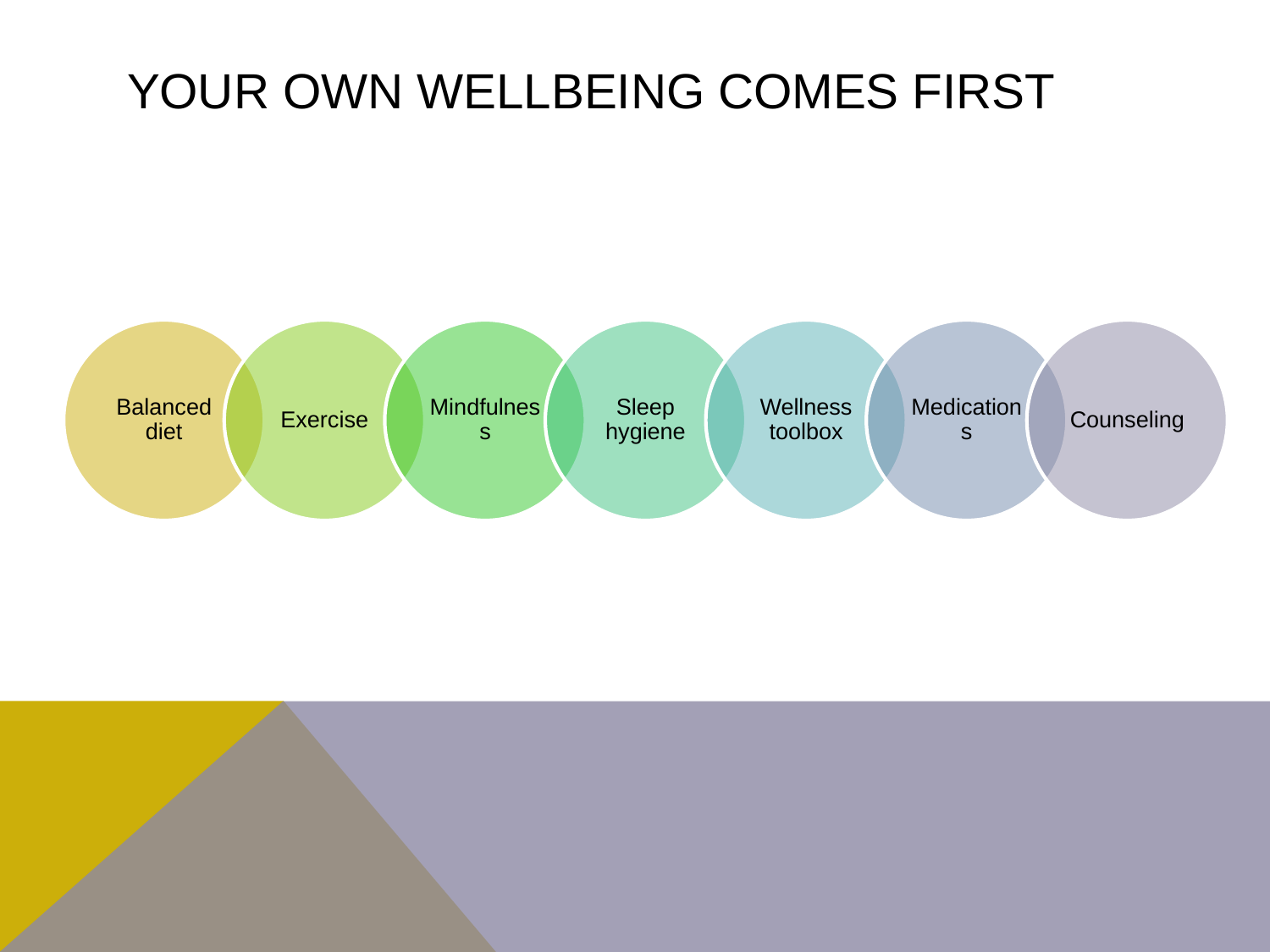

# Your own wellbeing comes first
Balanced diet
Exercise
Mindfulness
Sleep hygiene
Wellness toolbox
Medications
Counseling